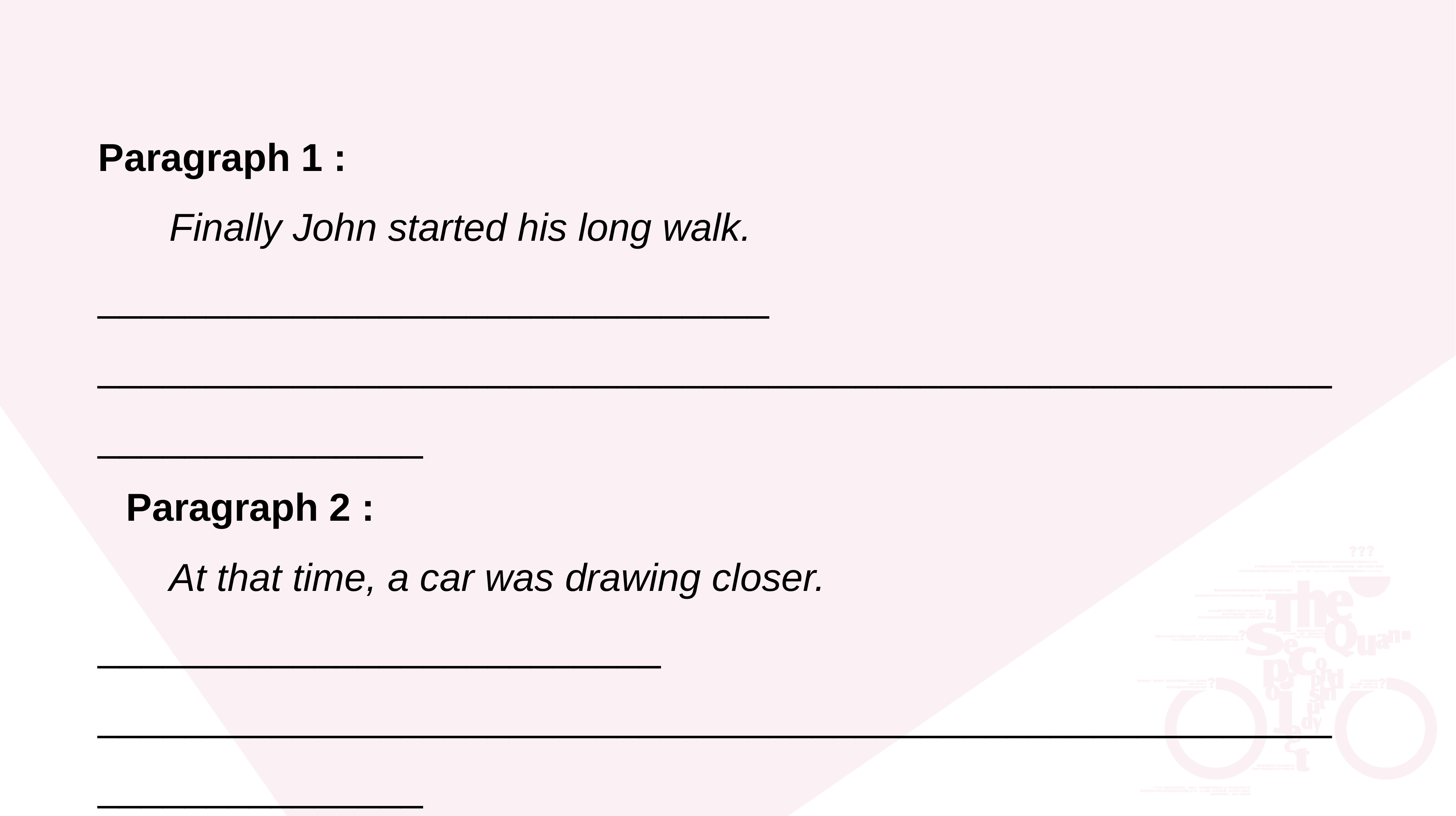

Paragraph 1 :
    Finally John started his long walk. _______________________________ ________________________________________________________________________
Paragraph 2 :
    At that time, a car was drawing closer. __________________________ ________________________________________________________________________